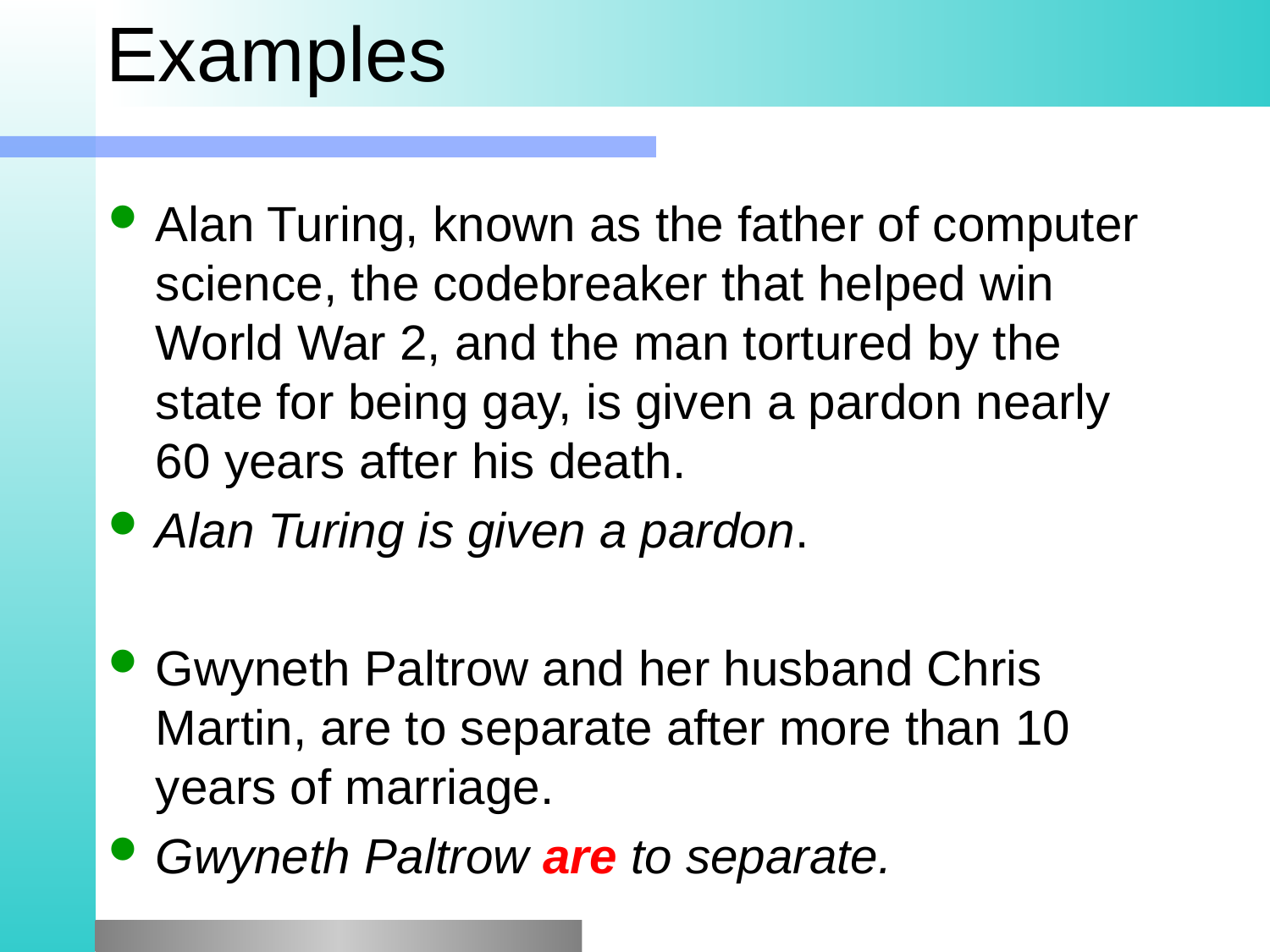

# Examples
Alan Turing, known as the father of computer science, the codebreaker that helped win World War 2, and the man tortured by the state for being gay, is given a pardon nearly 60 years after his death.
Alan Turing is given a pardon.

Gwyneth Paltrow and her husband Chris Martin, are to separate after more than 10 years of marriage.
Gwyneth Paltrow are to separate.